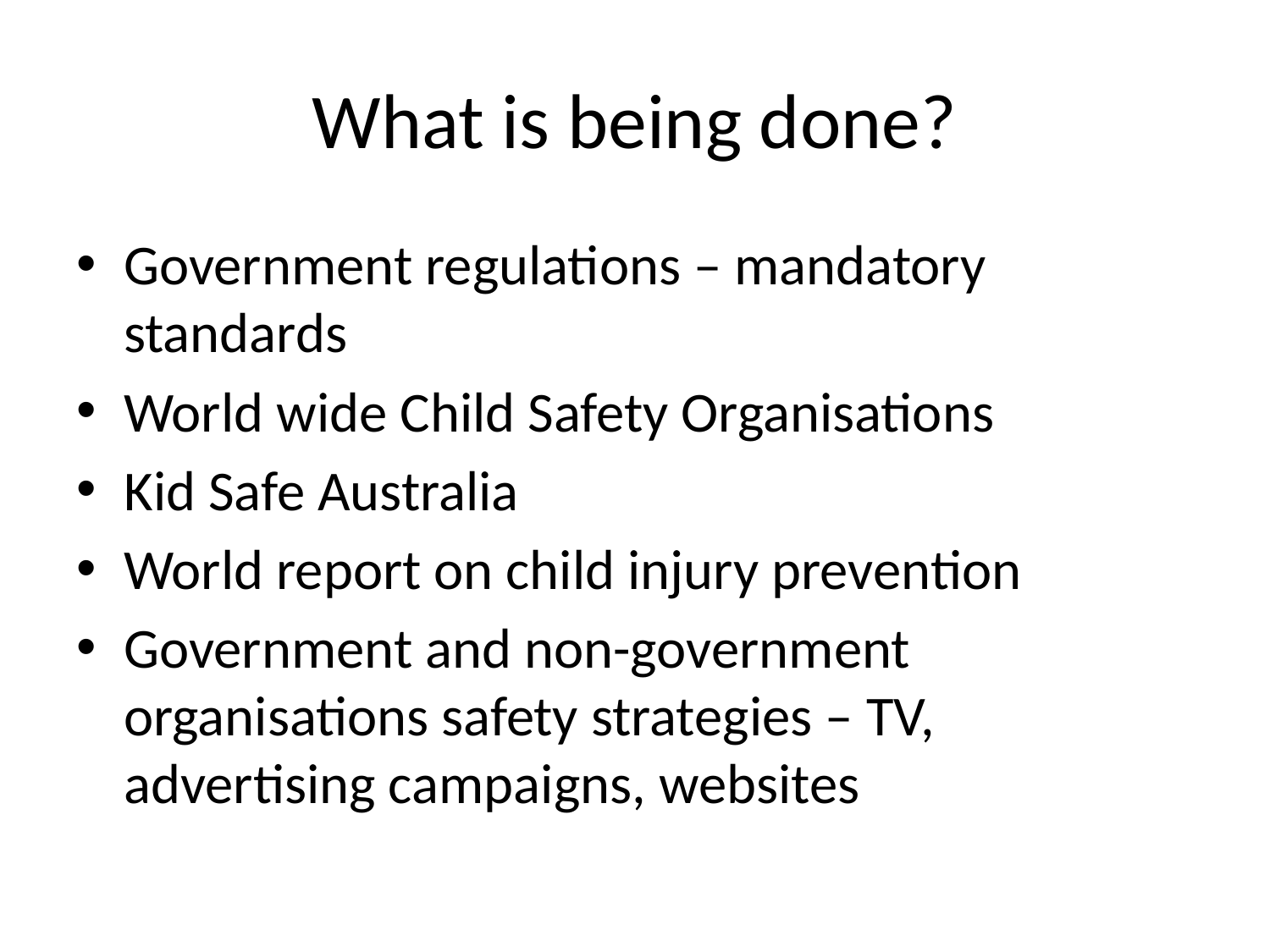

# What is being done?
Government regulations – mandatory standards
World wide Child Safety Organisations
Kid Safe Australia
World report on child injury prevention
Government and non-government organisations safety strategies – TV, advertising campaigns, websites